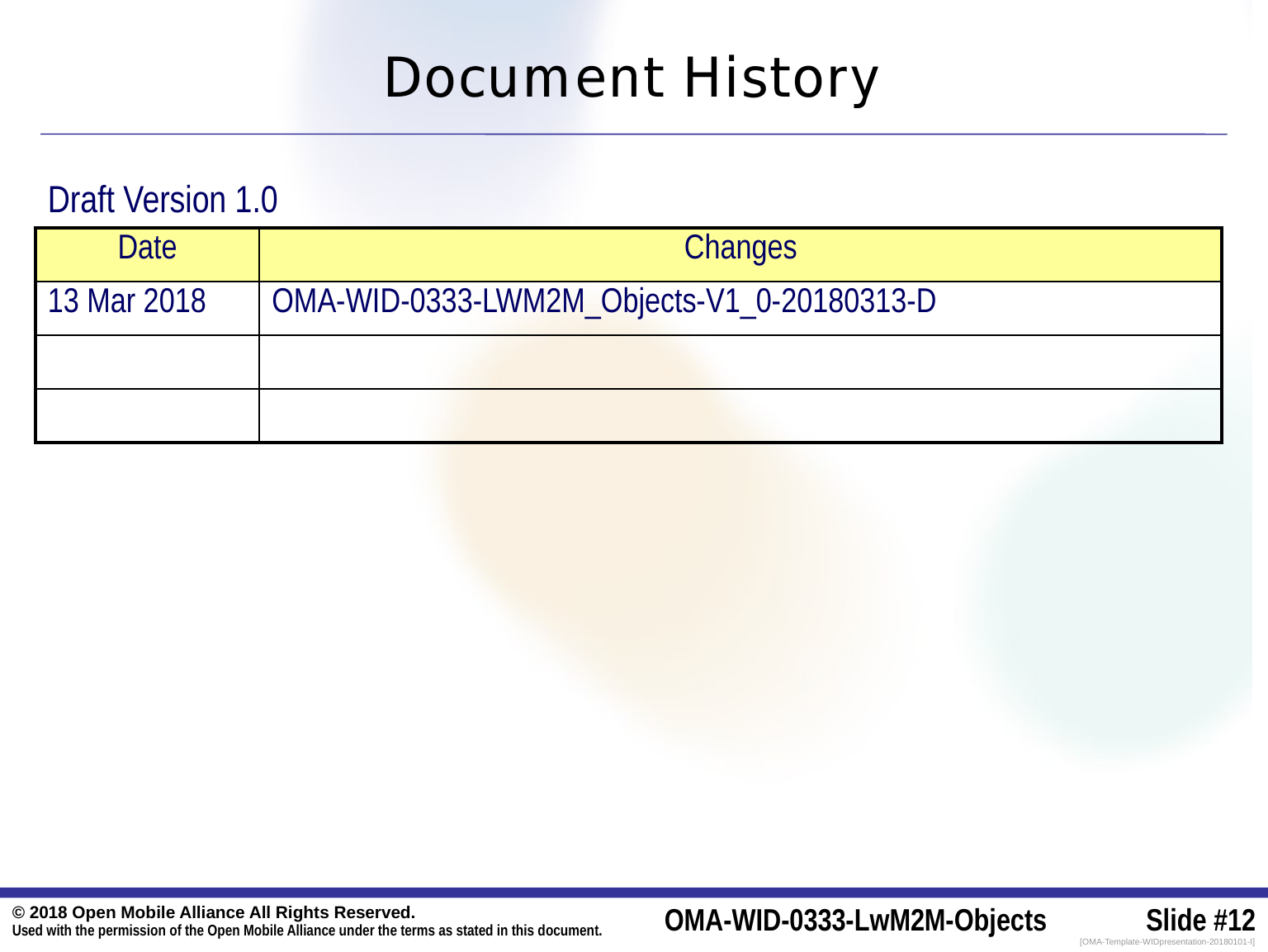

Document History
Draft Version 1.0

| Date | Changes |
| --- | --- |
| 13 Mar 2018 | OMA-WID-0333-LWM2M\_Objects-V1\_0-20180313-D |
|  |  |
|  |  |